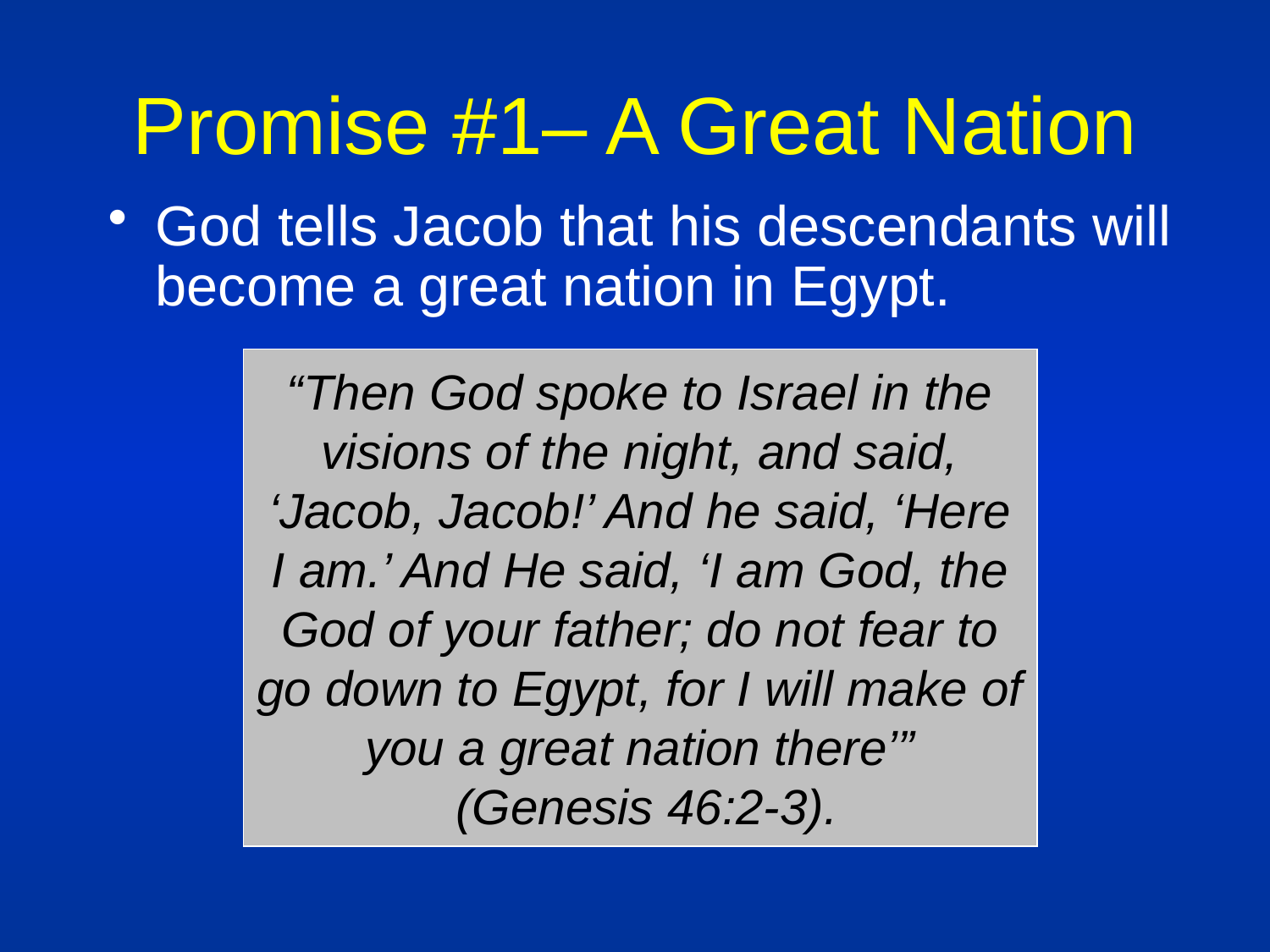

# Promise #1– A Great Nation
God tells Jacob that his descendants will become a great nation in Egypt.
“Then God spoke to Israel in the visions of the night, and said, ‘Jacob, Jacob!’ And he said, ‘Here I am.’ And He said, ‘I am God, the God of your father; do not fear to go down to Egypt, for I will make of you a great nation there’”
 (Genesis 46:2-3).